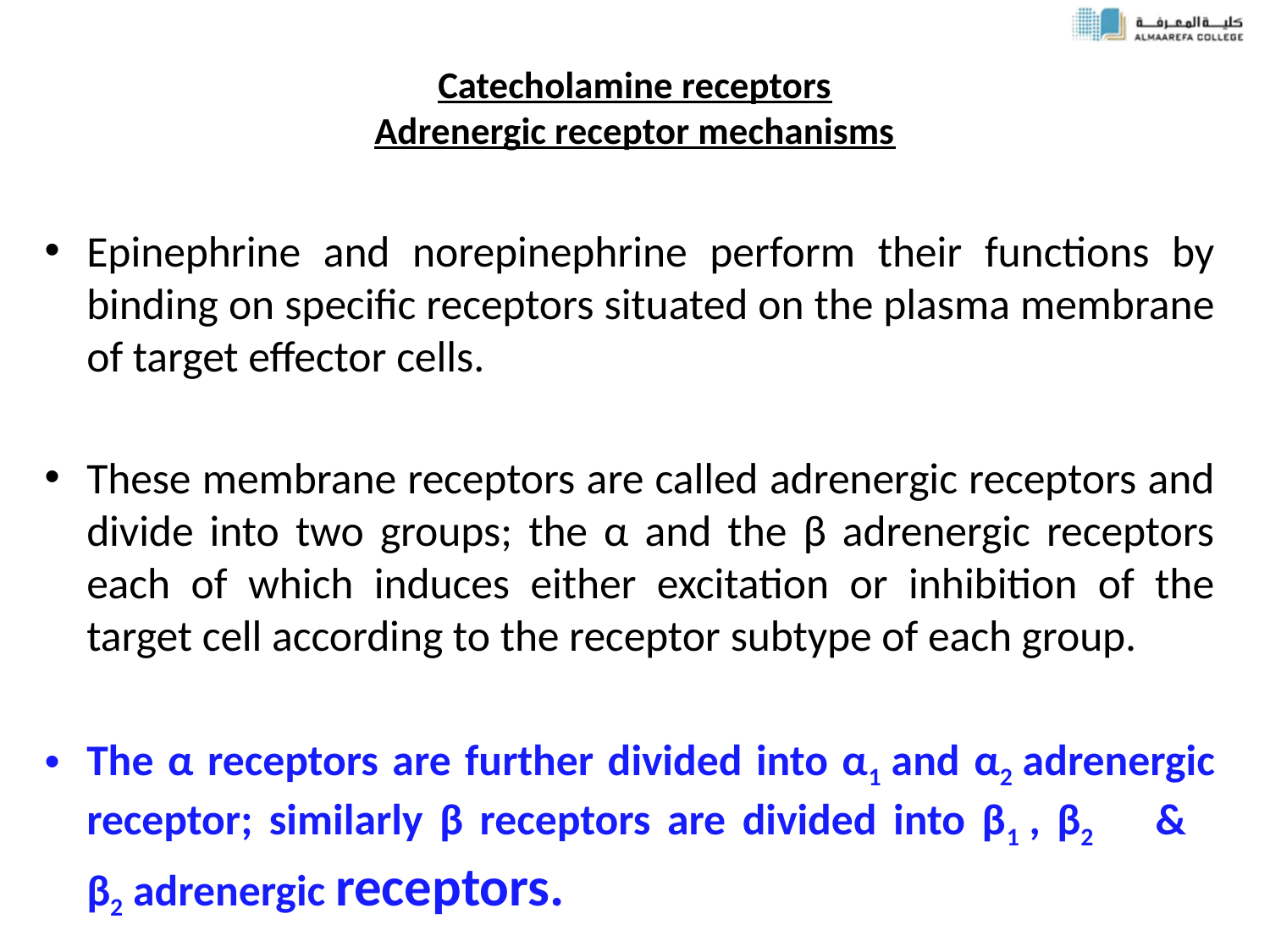

# Catecholamine receptors Adrenergic receptor mechanisms

Epinephrine and norepinephrine perform their functions by binding on specific receptors situated on the plasma membrane of target effector cells.

These membrane receptors are called adrenergic receptors and divide into two groups; the α and the β adrenergic receptors each of which induces either excitation or inhibition of the target cell according to the receptor subtype of each group.

The α receptors are further divided into α1 and α2 adrenergic receptor; similarly β receptors are divided into β1 , β2     &   β2 adrenergic receptors.